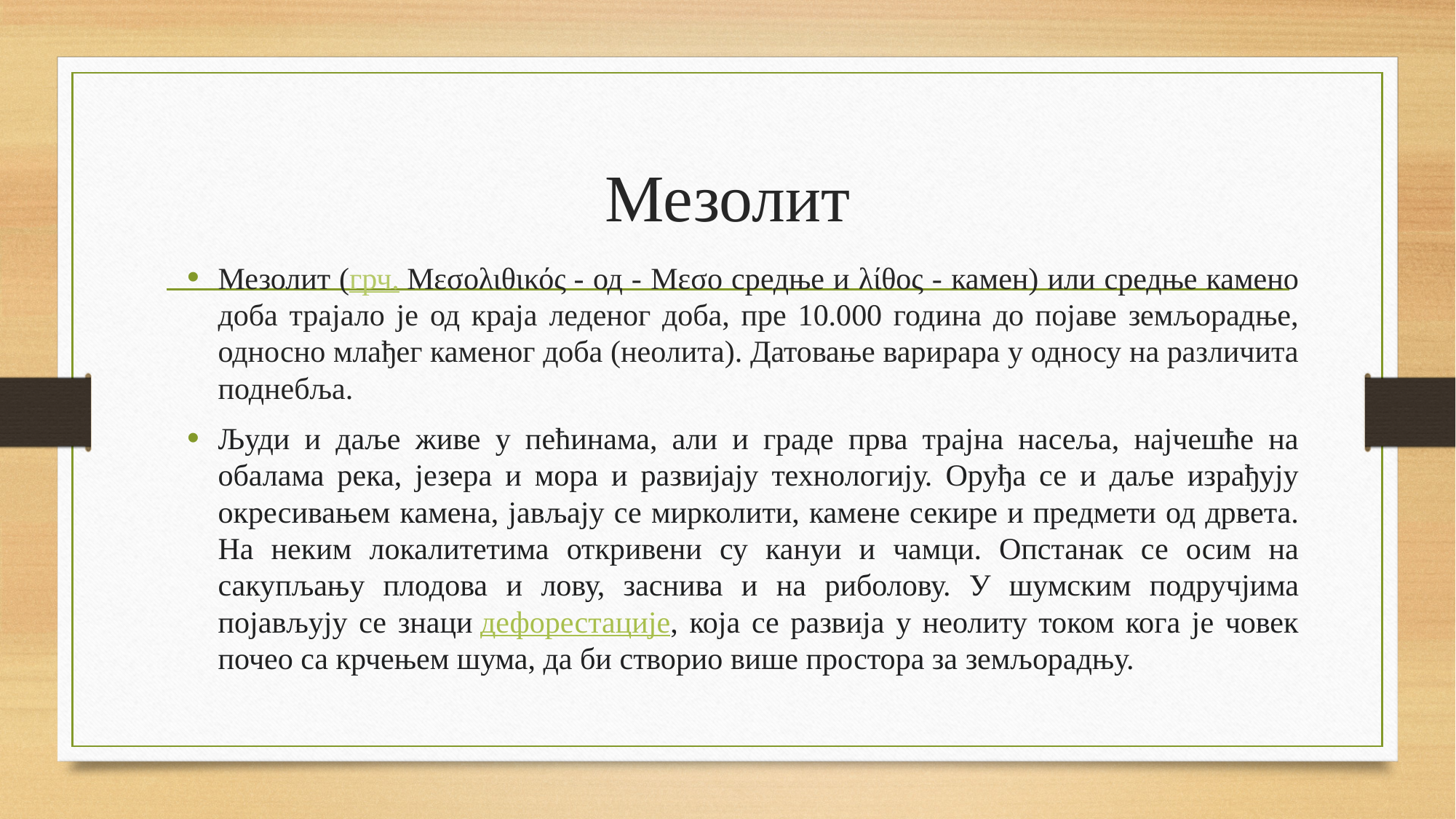

# Мезолит
Мезолит (грч. Μεσολιθικός - од - Μεσο средње и λίθος - камен) или средње камено доба трајало је од краја леденог доба, пре 10.000 година до појаве земљорадње, односно млађег каменог доба (неолита). Датовање варирара у односу на различита поднебља.
Људи и даље живе у пећинама, али и граде прва трајна насеља, најчешће на обалама река, језера и мора и развијају технологију. Оруђа се и даље израђују окресивањем камена, јављају се мирколити, камене секире и предмети од дрвета. На неким локалитетима откривени су кануи и чамци. Опстанак се осим на сакупљању плодова и лову, заснива и на риболову. У шумским подручјима појављују се знаци дефорестације, која се развија у неолиту током кога је човек почео са крчењем шума, да би створио више простора за земљорадњу.